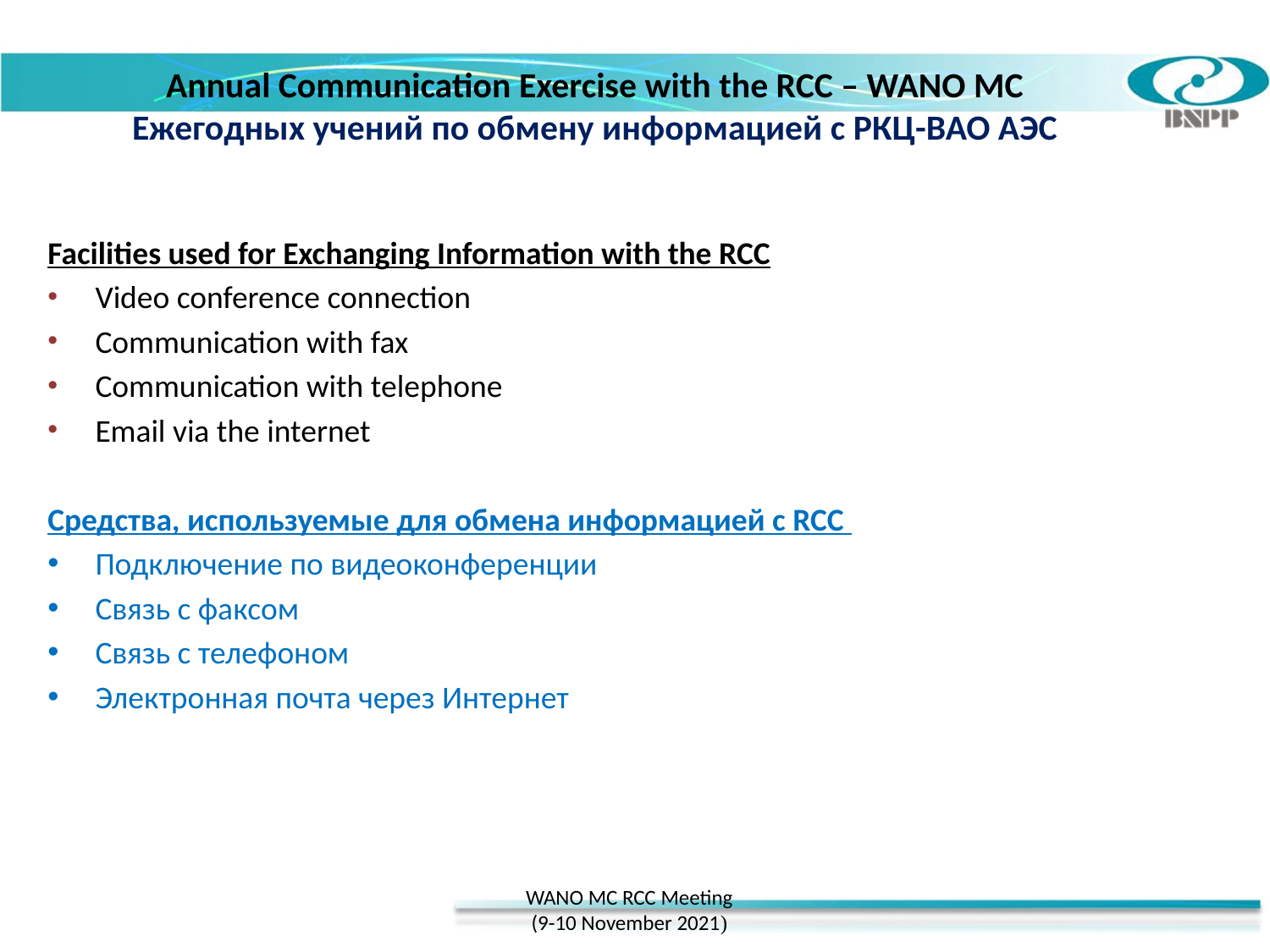

Annual Communication Exercise with the RCC – WANO MC
Ежегодных учений по обмену информацией с РКЦ-ВАО АЭС
Facilities used for Exchanging Information with the RCC
Video conference connection
Communication with fax
Communication with telephone
Email via the internet

Средства, используемые для обмена информацией с RCC
Подключение по видеоконференции
Связь с факсом
Связь с телефоном
Электронная почта через Интернет
WANO MC RCC Meeting
(9-10 November 2021)